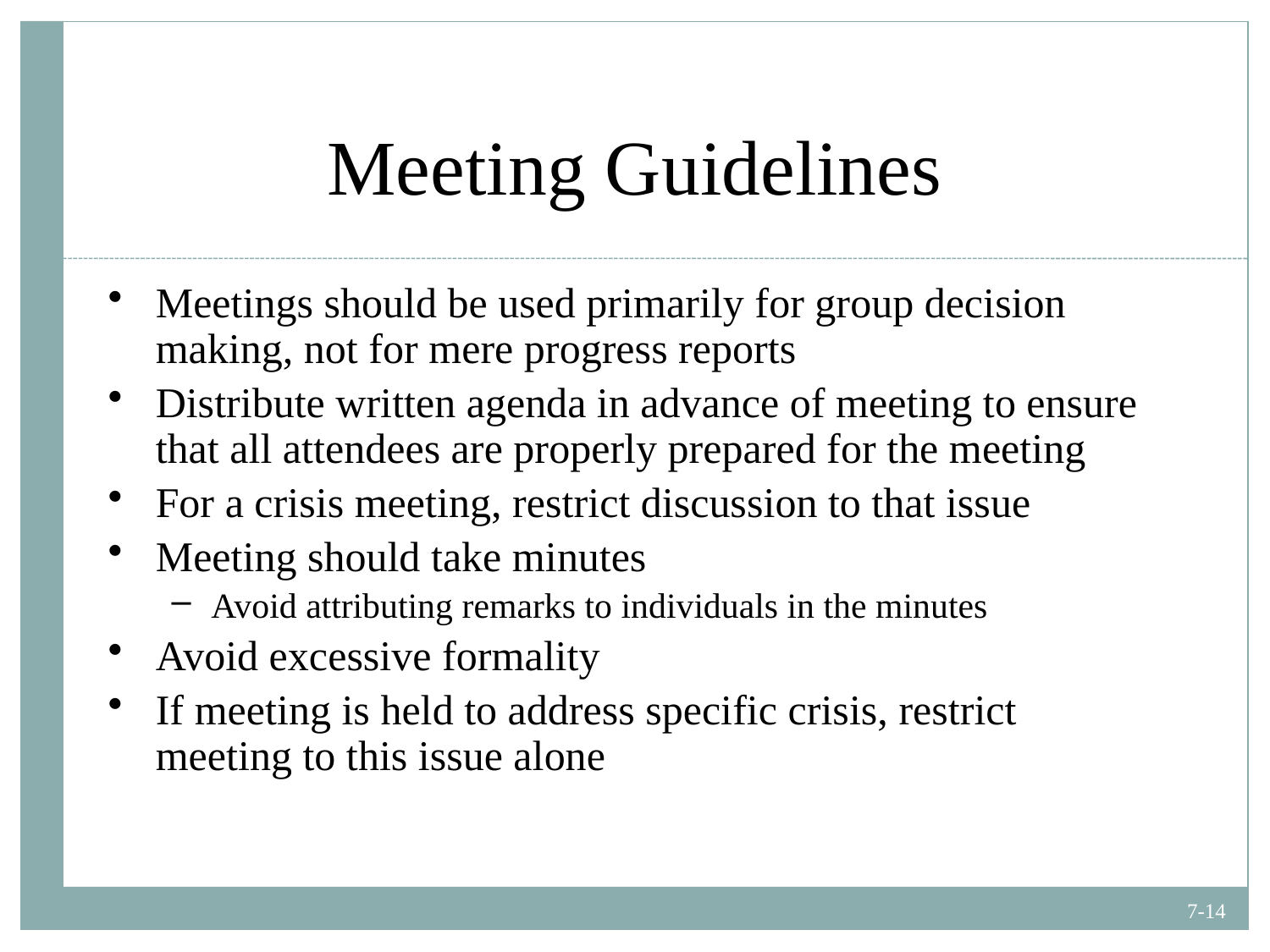

# Meeting Guidelines
Meetings should be used primarily for group decision making, not for mere progress reports
Distribute written agenda in advance of meeting to ensure that all attendees are properly prepared for the meeting
For a crisis meeting, restrict discussion to that issue
Meeting should take minutes
Avoid attributing remarks to individuals in the minutes
Avoid excessive formality
If meeting is held to address specific crisis, restrict meeting to this issue alone